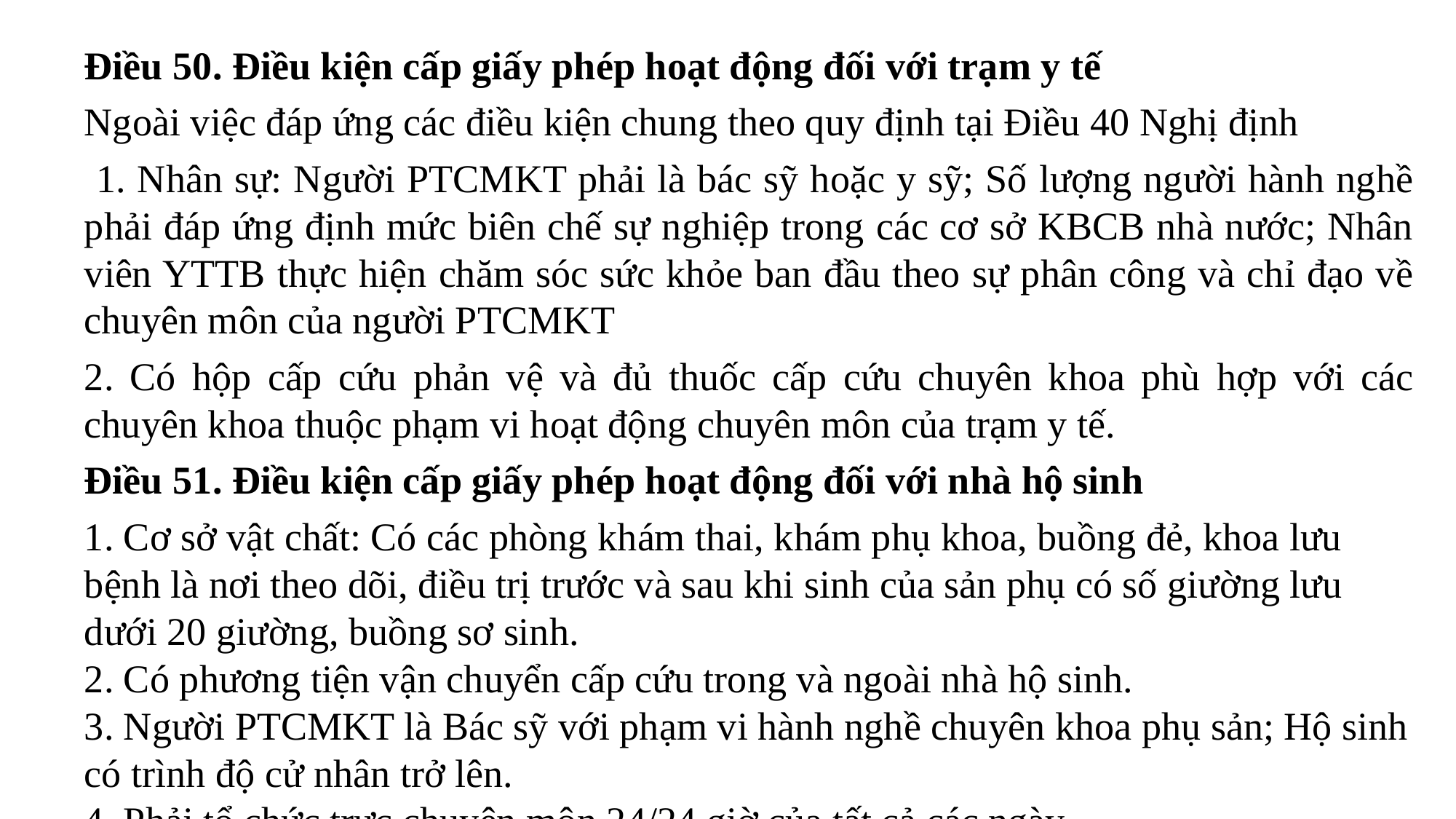

Điều 50. Điều kiện cấp giấy phép hoạt động đối với trạm y tế
Ngoài việc đáp ứng các điều kiện chung theo quy định tại Điều 40 Nghị định
 1. Nhân sự: Người PTCMKT phải là bác sỹ hoặc y sỹ; Số lượng người hành nghề phải đáp ứng định mức biên chế sự nghiệp trong các cơ sở KBCB nhà nước; Nhân viên YTTB thực hiện chăm sóc sức khỏe ban đầu theo sự phân công và chỉ đạo về chuyên môn của người PTCMKT
2. Có hộp cấp cứu phản vệ và đủ thuốc cấp cứu chuyên khoa phù hợp với các chuyên khoa thuộc phạm vi hoạt động chuyên môn của trạm y tế.
Điều 51. Điều kiện cấp giấy phép hoạt động đối với nhà hộ sinh
1. Cơ sở vật chất: Có các phòng khám thai, khám phụ khoa, buồng đẻ, khoa lưu bệnh là nơi theo dõi, điều trị trước và sau khi sinh của sản phụ có số giường lưu dưới 20 giường, buồng sơ sinh.
2. Có phương tiện vận chuyển cấp cứu trong và ngoài nhà hộ sinh.
3. Người PTCMKT là Bác sỹ với phạm vi hành nghề chuyên khoa phụ sản; Hộ sinh có trình độ cử nhân trở lên.
4. Phải tổ chức trực chuyên môn 24/24 giờ của tất cả các ngày